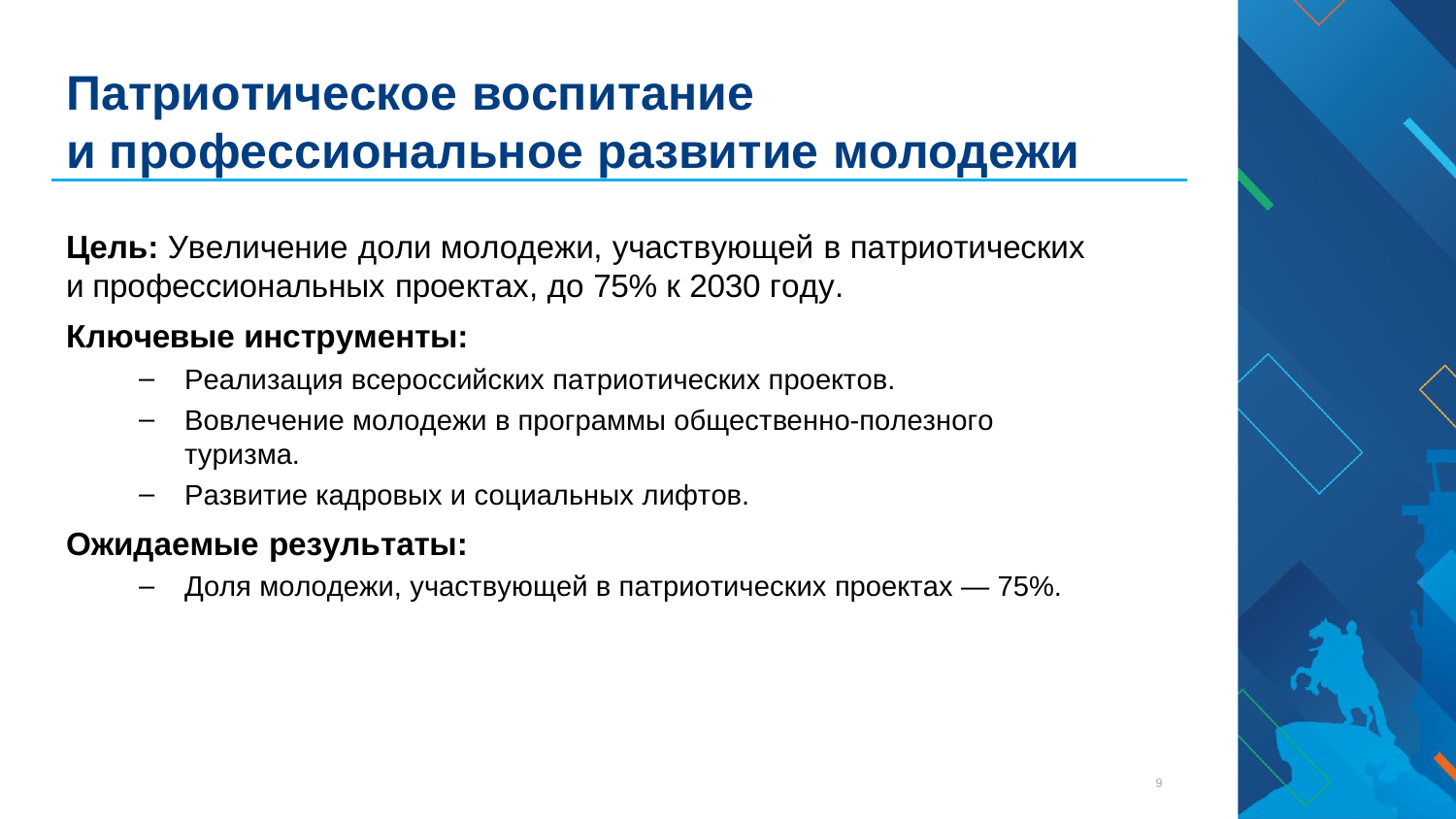

# Патриотическое воспитание
и профессиональное развитие молодежи

Цель: Увеличение доли молодежи, участвующей в патриотических и профессиональных проектах, до 75% к 2030 году.
Ключевые инструменты:
Реализация всероссийских патриотических проектов.
Вовлечение молодежи в программы общественно-полезного туризма.
Развитие кадровых и социальных лифтов.
Ожидаемые результаты:
Доля молодежи, участвующей в патриотических проектах — 75%.
9